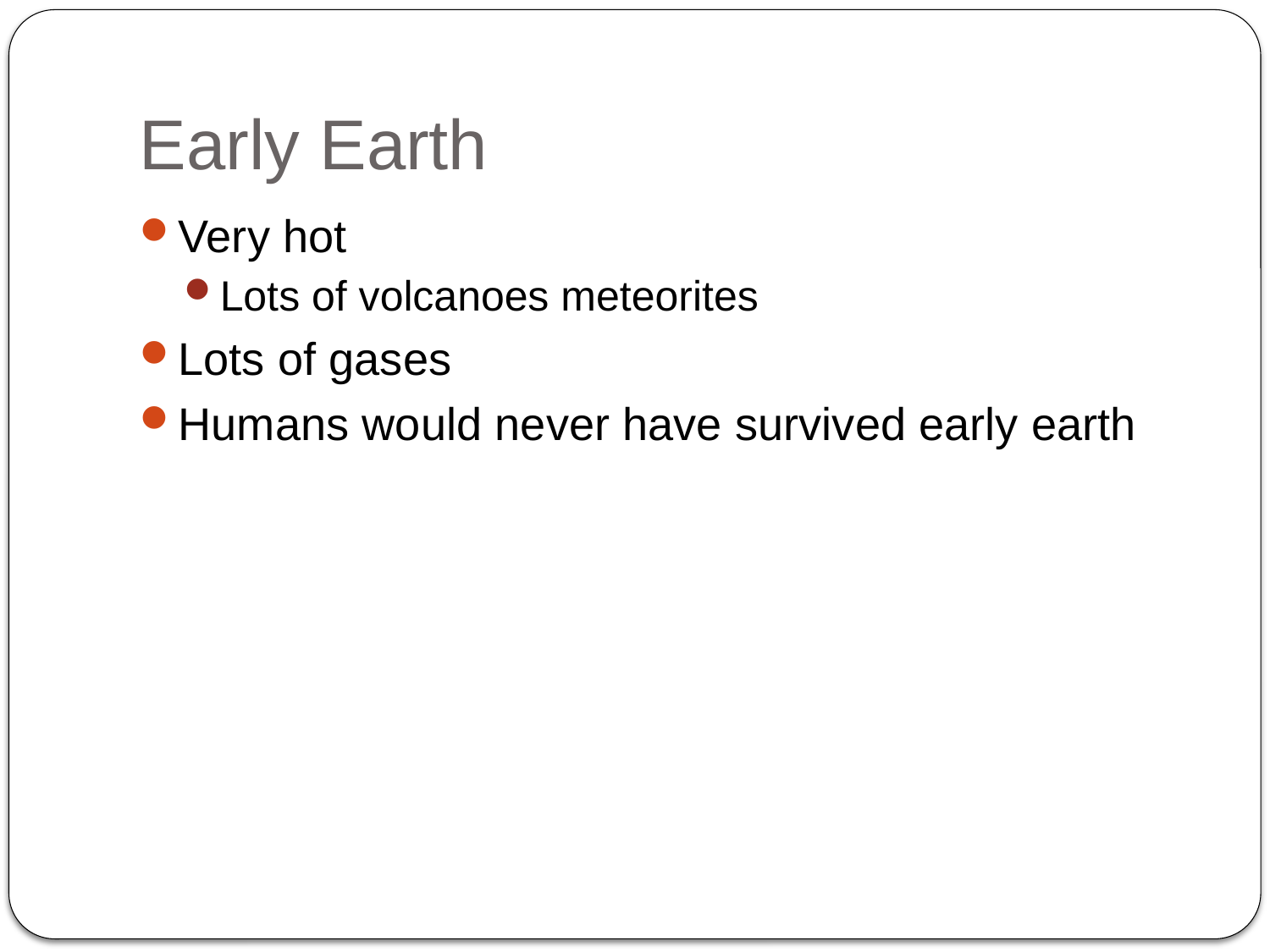

# Early Earth
Very hot
Lots of volcanoes meteorites
Lots of gases
Humans would never have survived early earth